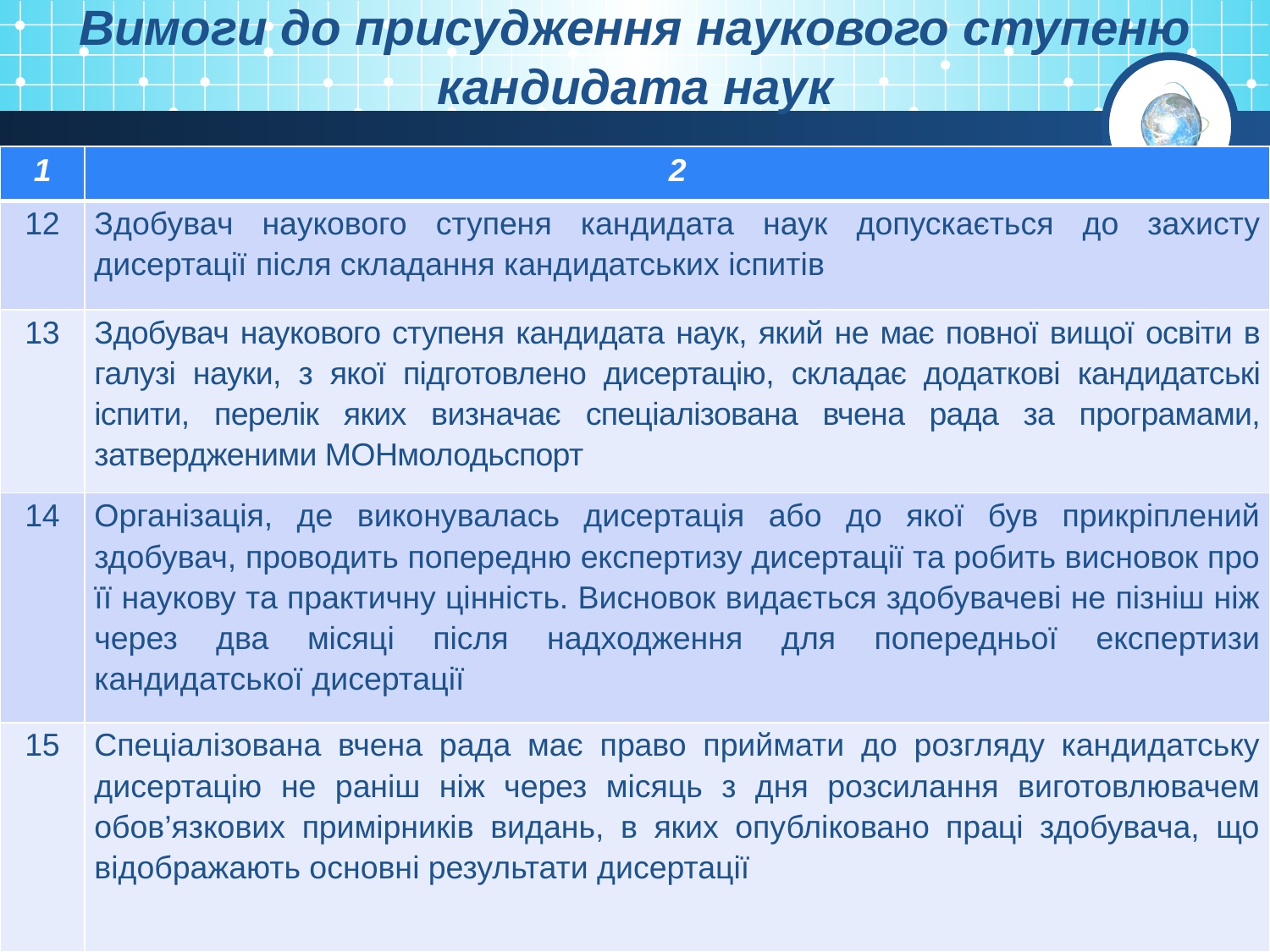

# Вимоги до присудження наукового ступеню кандидата наук
| 1 | 2 |
| --- | --- |
| 12 | Здобувач наукового ступеня кандидата наук допускається до захисту дисертації після складання кандидатських іспитів |
| 13 | Здобувач наукового ступеня кандидата наук, який не має повної вищої освіти в галузі науки, з якої підготовлено дисертацію, складає додаткові кандидатські іспити, перелік яких визначає спеціалізована вчена рада за програмами, затвердженими МОНмолодьспорт |
| 14 | Організація, де виконувалась дисертація або до якої був прикріплений здобувач, проводить попередню експертизу дисертації та робить висновок про її наукову та практичну цінність. Висновок видається здобувачеві не пізніш ніж через два місяці після надходження для попередньої експертизи кандидатської дисертації |
| 15 | Спеціалізована вчена рада має право приймати до розгляду кандидатську дисертацію не раніш ніж через місяць з дня розсилання виготовлювачем обов’язкових примірників видань, в яких опубліковано праці здобувача, що відображають основні результати дисертації |